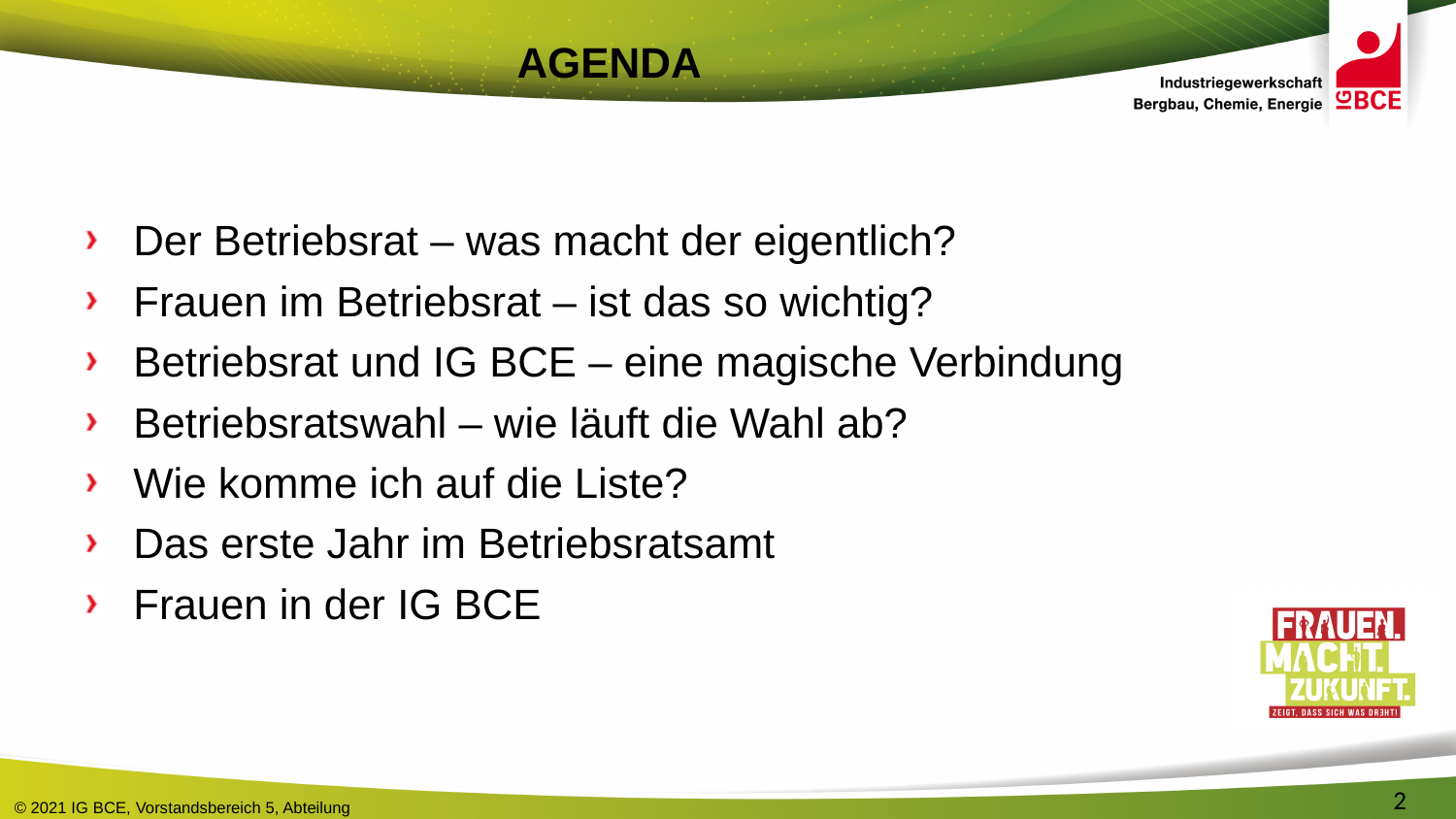

Agenda

Der Betriebsrat – was macht der eigentlich?
Frauen im Betriebsrat – ist das so wichtig?
Betriebsrat und IG BCE – eine magische Verbindung
Betriebsratswahl – wie läuft die Wahl ab?
Wie komme ich auf die Liste?
Das erste Jahr im Betriebsratsamt
Frauen in der IG BCE
2